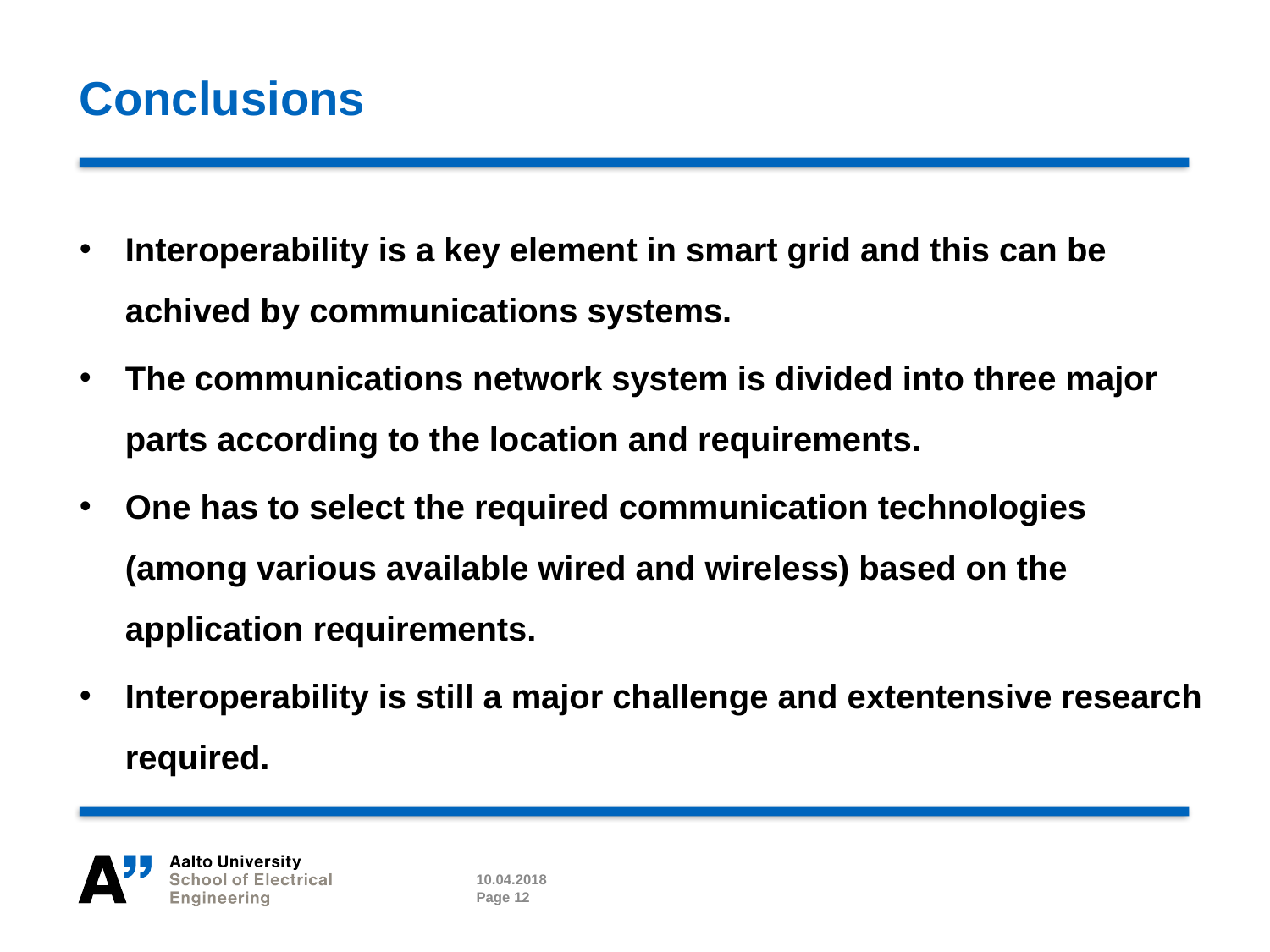

# Conclusions
Interoperability is a key element in smart grid and this can be achived by communications systems.
The communications network system is divided into three major parts according to the location and requirements.
One has to select the required communication technologies (among various available wired and wireless) based on the application requirements.
Interoperability is still a major challenge and extentensive research required.

10.04.2018
Page 12